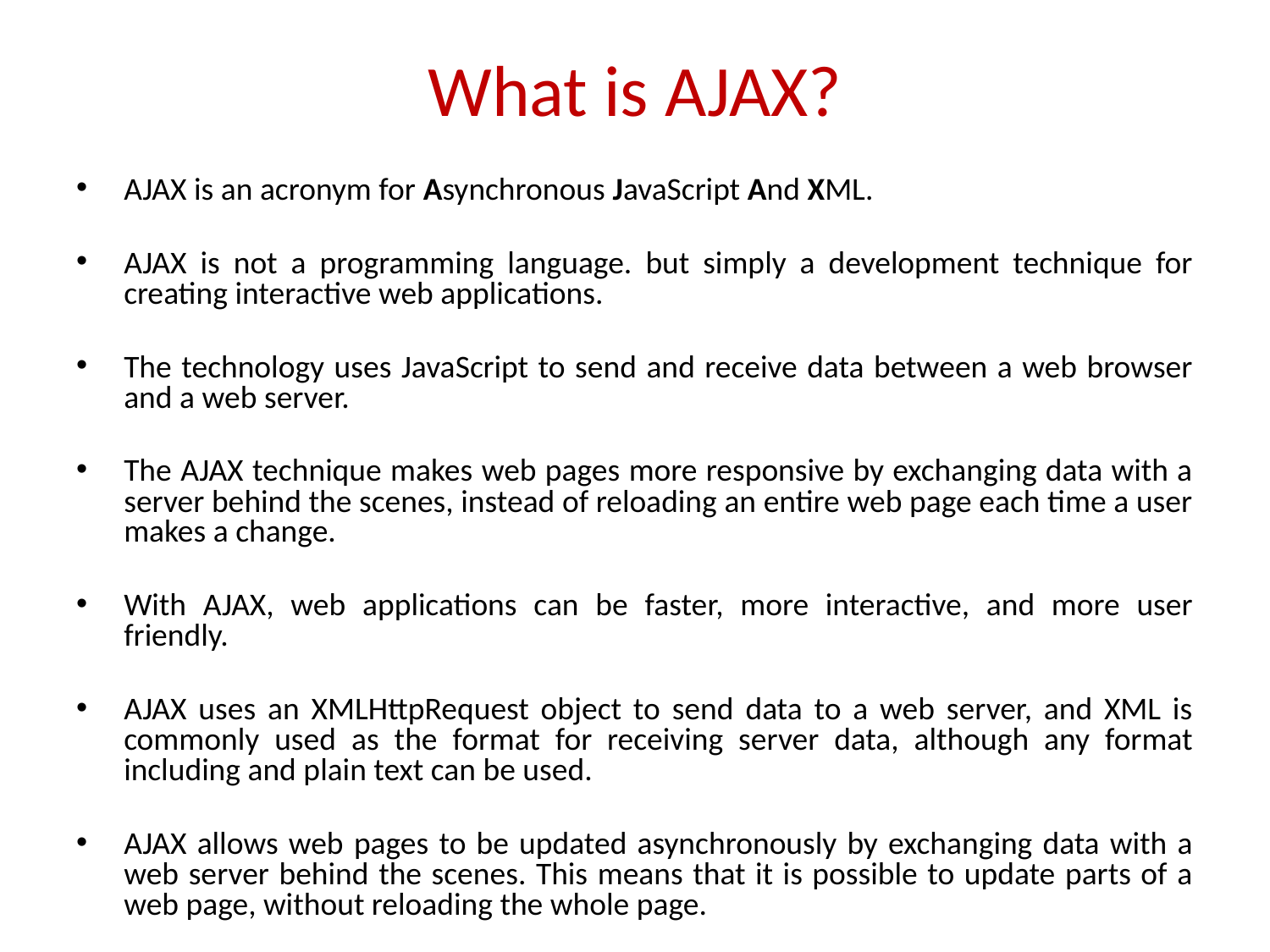

# What is AJAX?
AJAX is an acronym for Asynchronous JavaScript And XML.

AJAX is not a programming language. but simply a development technique for creating interactive web applications.

The technology uses JavaScript to send and receive data between a web browser and a web server.

The AJAX technique makes web pages more responsive by exchanging data with a server behind the scenes, instead of reloading an entire web page each time a user makes a change.

With AJAX, web applications can be faster, more interactive, and more user friendly.

AJAX uses an XMLHttpRequest object to send data to a web server, and XML is commonly used as the format for receiving server data, although any format including and plain text can be used.

AJAX allows web pages to be updated asynchronously by exchanging data with a web server behind the scenes. This means that it is possible to update parts of a web page, without reloading the whole page.